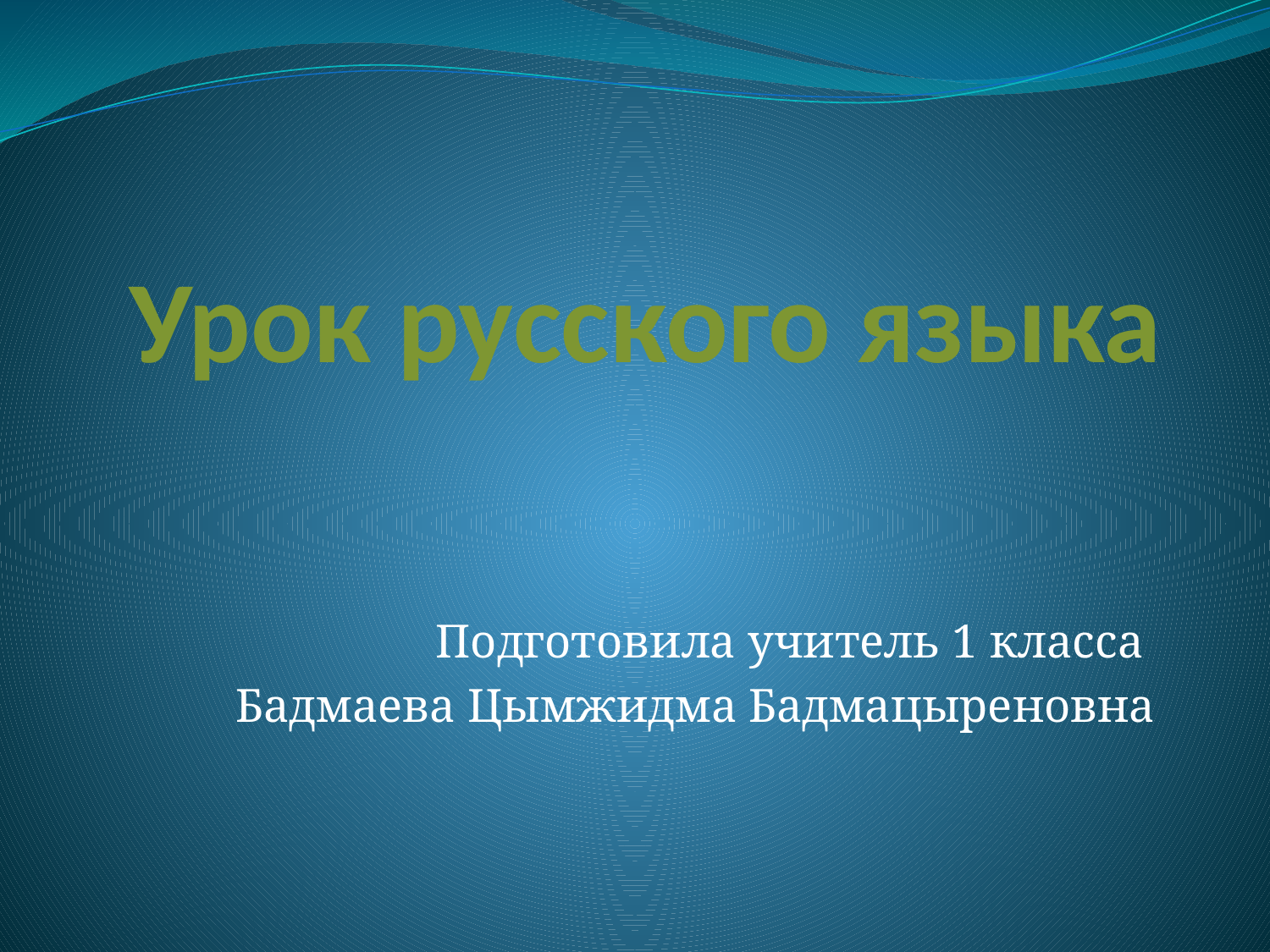

# Урок русского языка
Подготовила учитель 1 класса
Бадмаева Цымжидма Бадмацыреновна